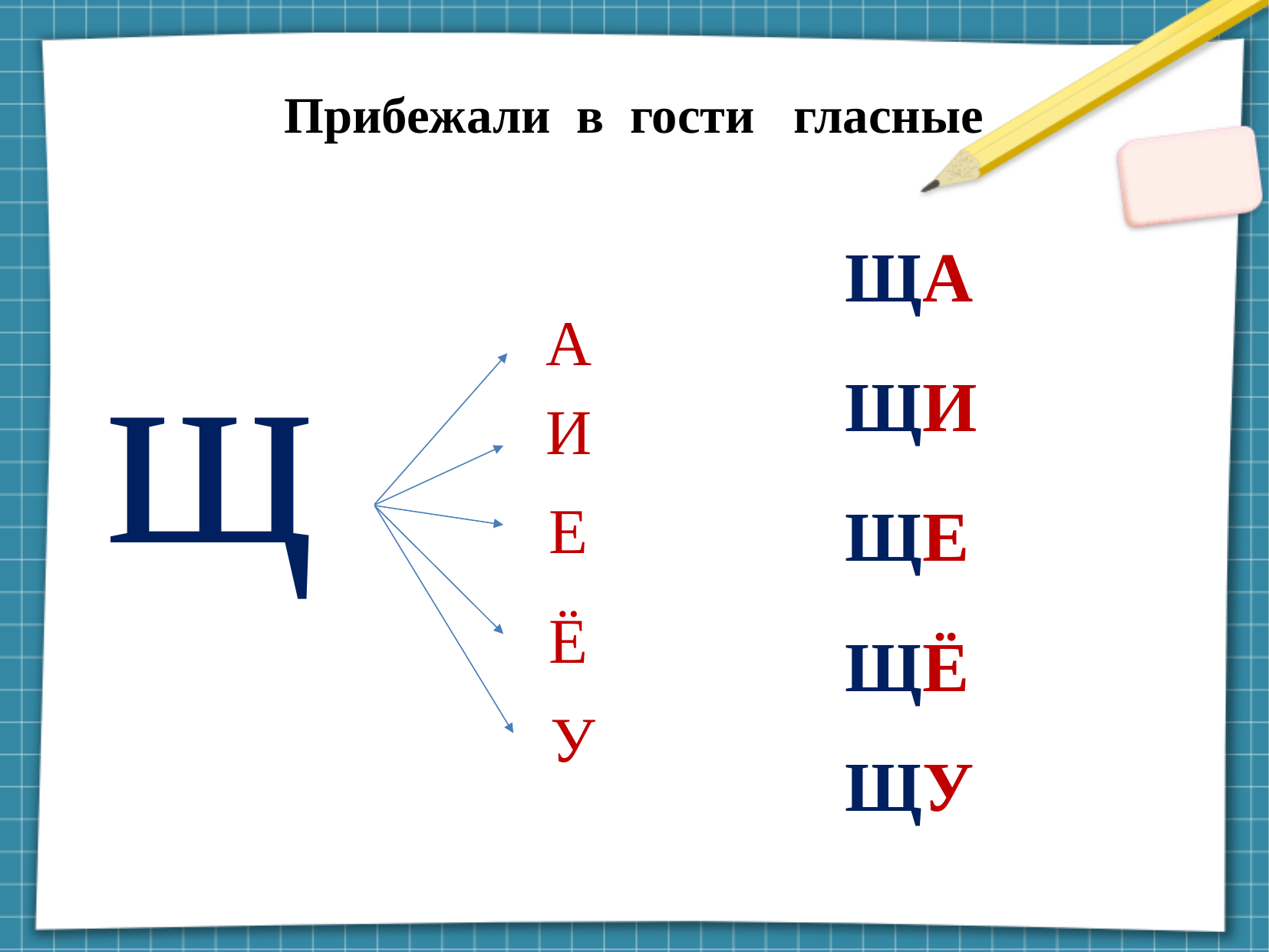

Прибежали  в  гости   гласные
ЩА
щ
А
ЩИ

И

Е
ЩЕ

Ё
ЩЁ
У
ЩУ